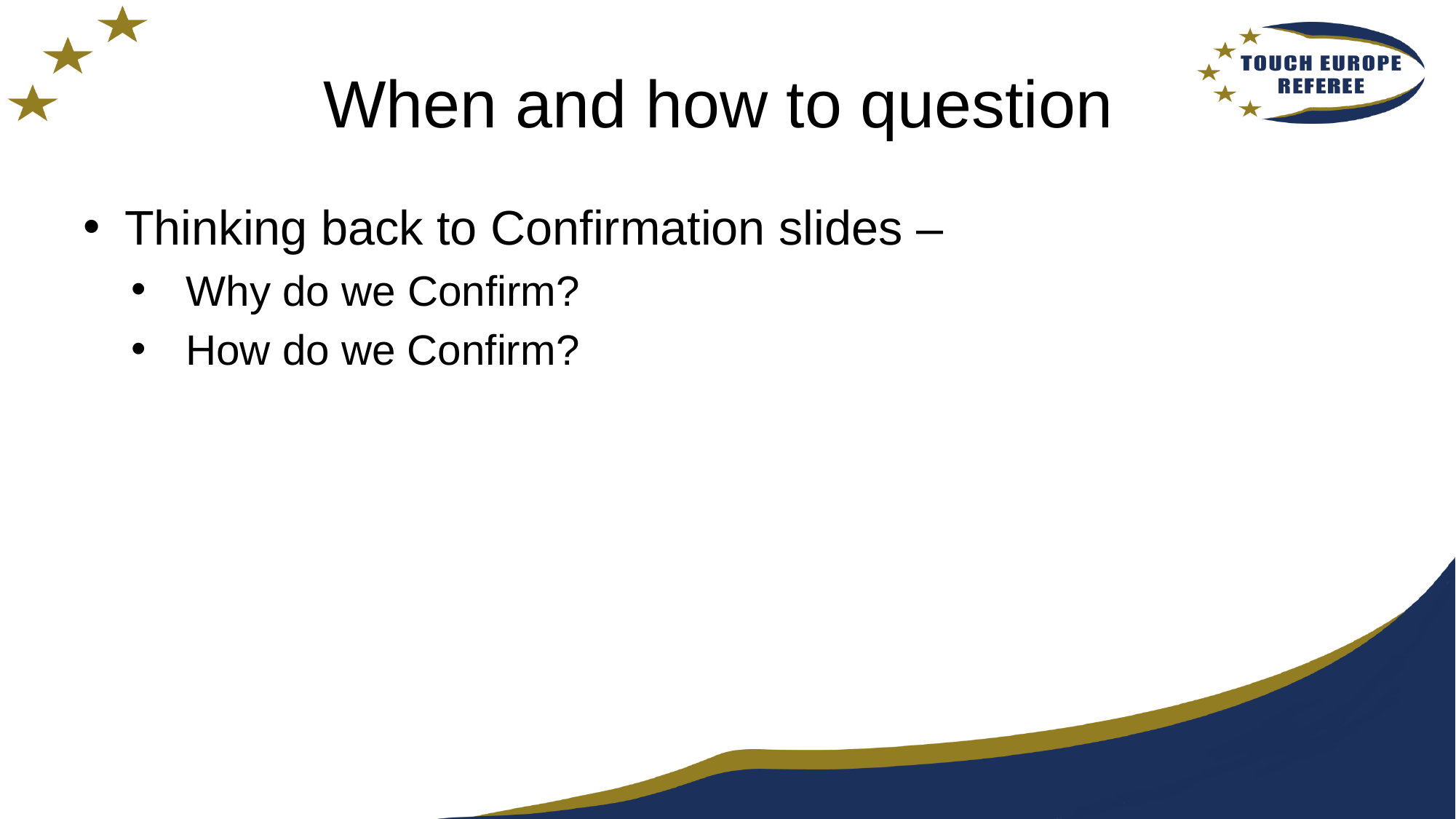

# When and how to question
Thinking back to Confirmation slides –
Why do we Confirm?
How do we Confirm?